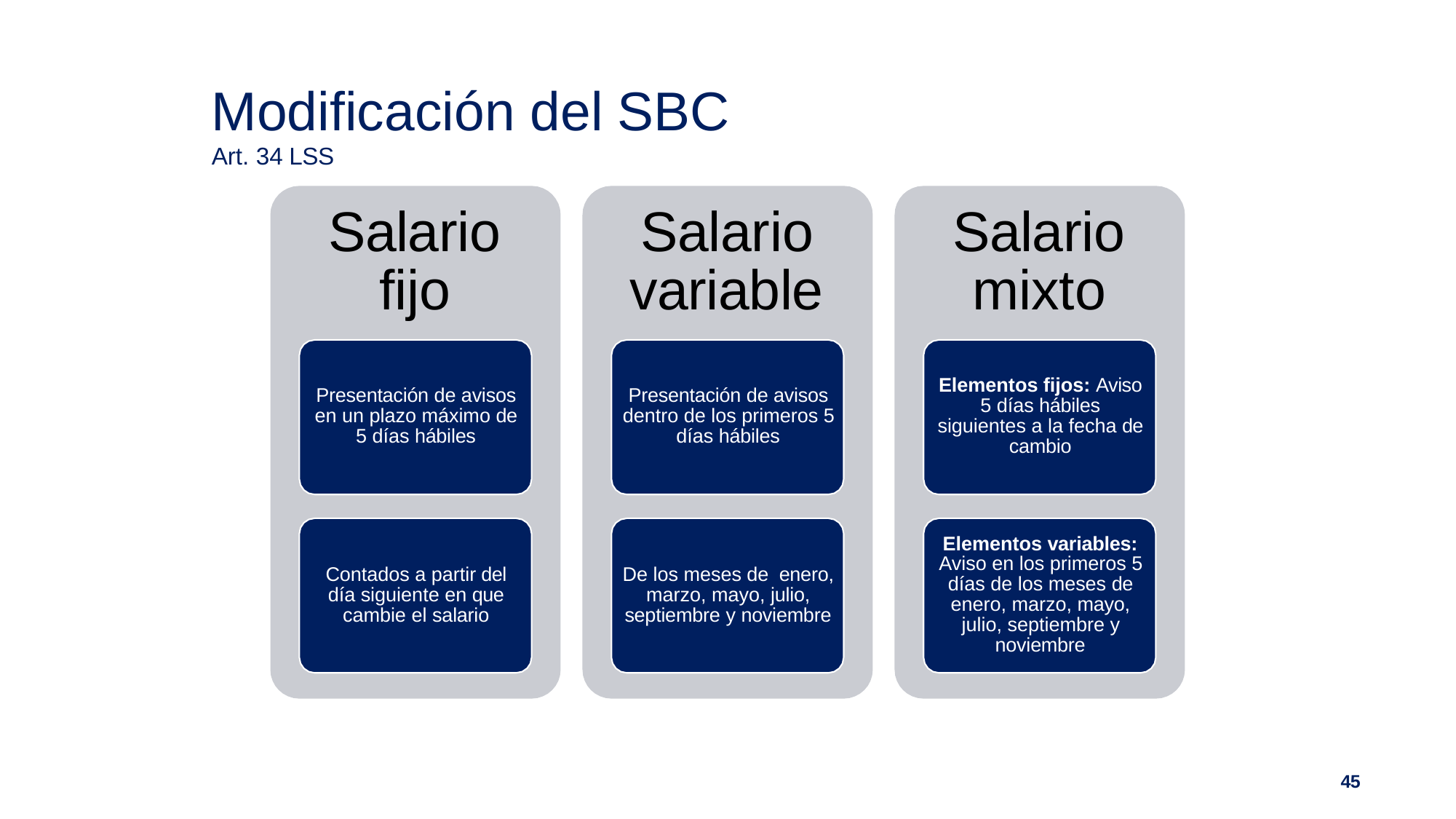

# Modificación del SBC
Art. 34 LSS

Salario fijo
Salario variable
Salario mixto

Elementos fijos: Aviso 5 días hábiles siguientes a la fecha de cambio
Presentación de avisos en un plazo máximo de 5 días hábiles
Presentación de avisos dentro de los primeros 5 días hábiles

Elementos variables: Aviso en los primeros 5 días de los meses de enero, marzo, mayo, julio, septiembre y noviembre
Contados a partir del día siguiente en que cambie el salario
De los meses de enero, marzo, mayo, julio, septiembre y noviembre
45